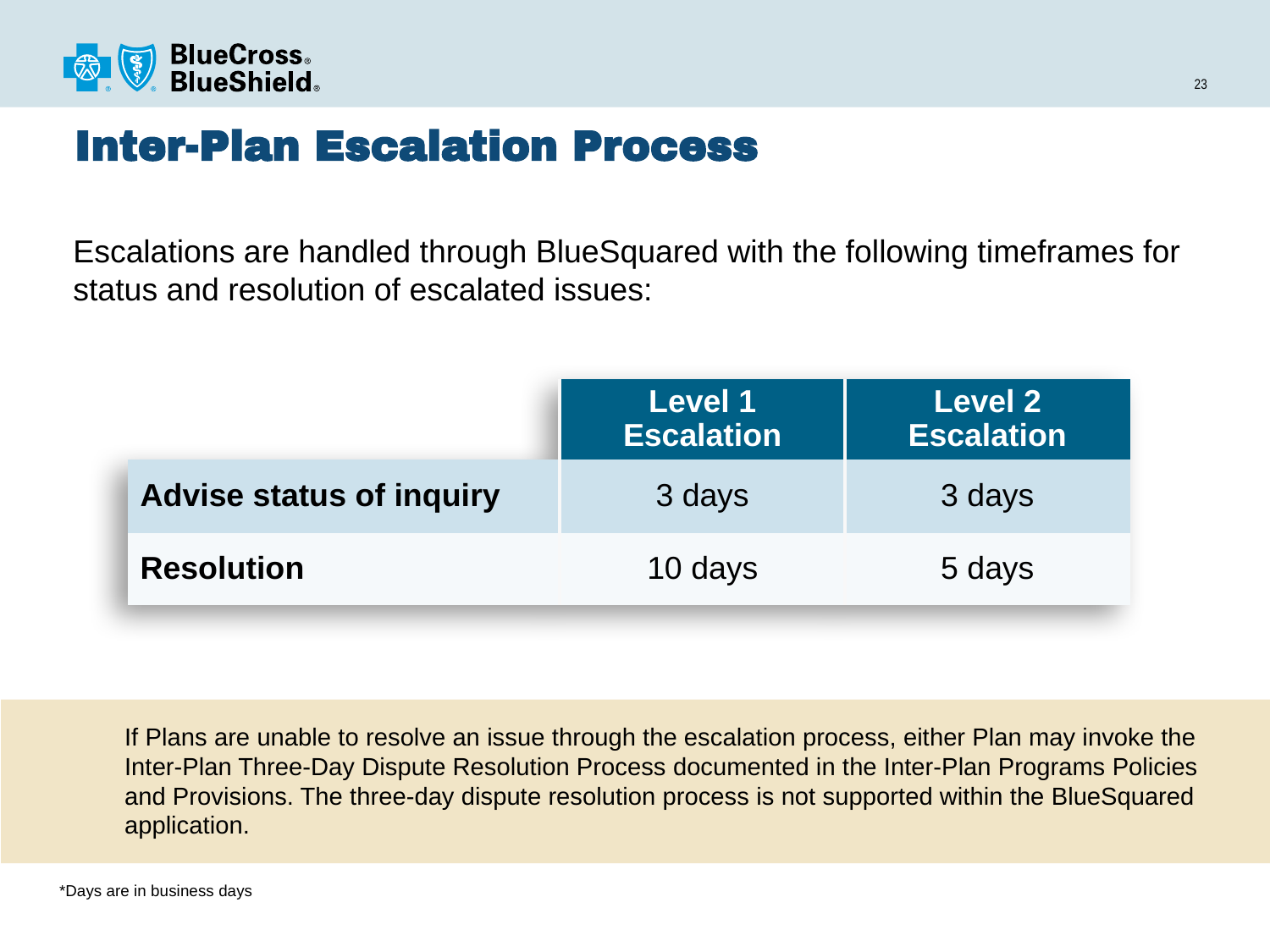

# Inter-Plan Escalation Process
Escalations are handled through BlueSquared with the following timeframes for status and resolution of escalated issues:

|  | Level 1 Escalation | Level 2 Escalation |
| --- | --- | --- |
| Advise status of inquiry | 3 days | 3 days |
| Resolution | 10 days | 5 days |
If Plans are unable to resolve an issue through the escalation process, either Plan may invoke the Inter-Plan Three-Day Dispute Resolution Process documented in the Inter-Plan Programs Policies and Provisions. The three-day dispute resolution process is not supported within the BlueSquared application.

*Days are in business days